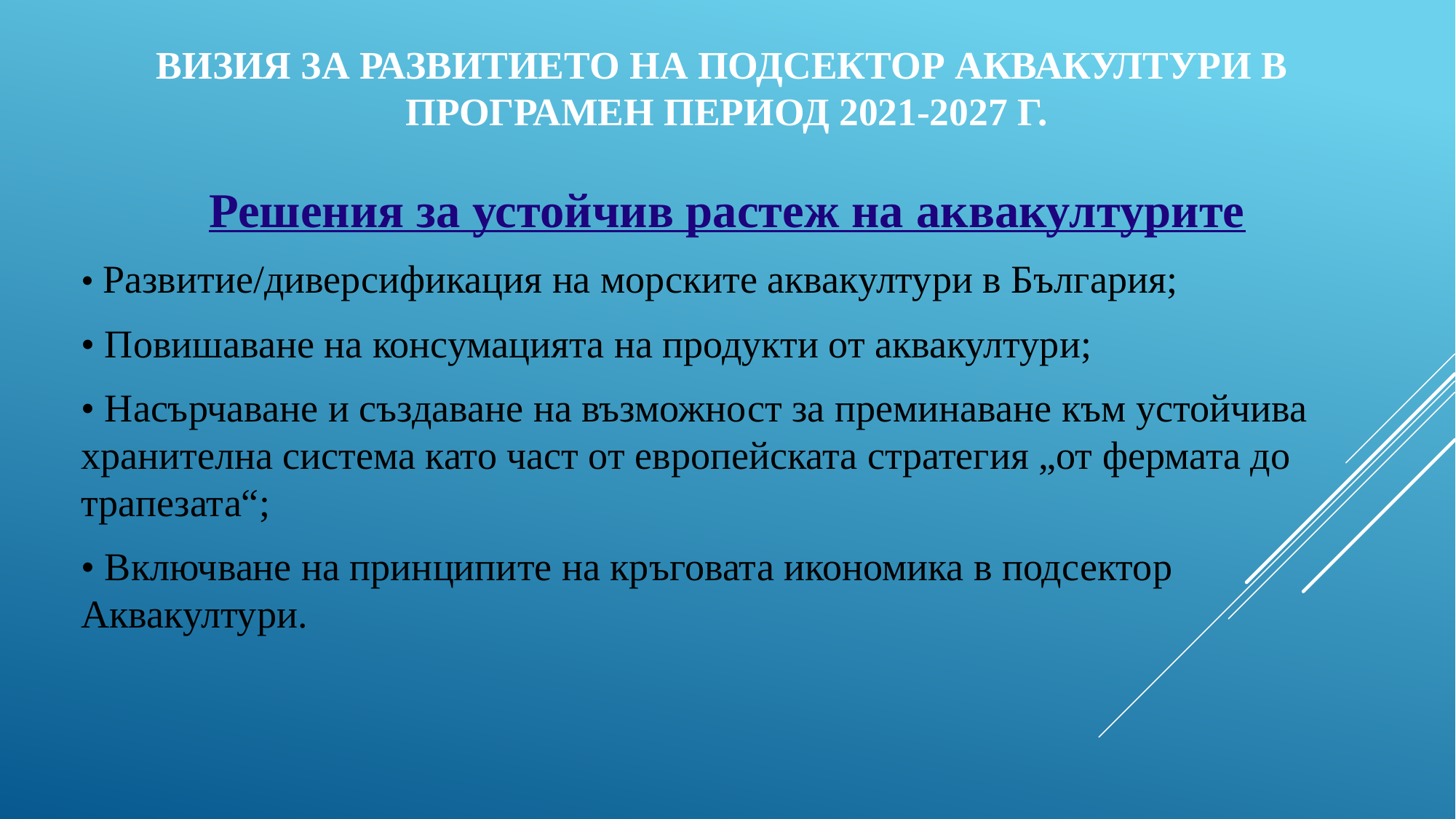

# ВИЗИЯ ЗА РАЗВИТИЕТО НА ПОДСЕКТОР АКВАКУЛТУРИ В  ПРОГРАМЕН ПЕРИОД 2021-2027 г.
Решения за устойчив растеж на аквакултурите
• Развитие/диверсификация на морските аквакултури в България;
• Повишаване на консумацията на продукти от аквакултури;
• Насърчаване и създаване на възможност за преминаване към устойчива хранителна система като част от европейската стратегия „от фермата до трапезата“;
• Включване на принципите на кръговата икономика в подсектор Аквакултури.